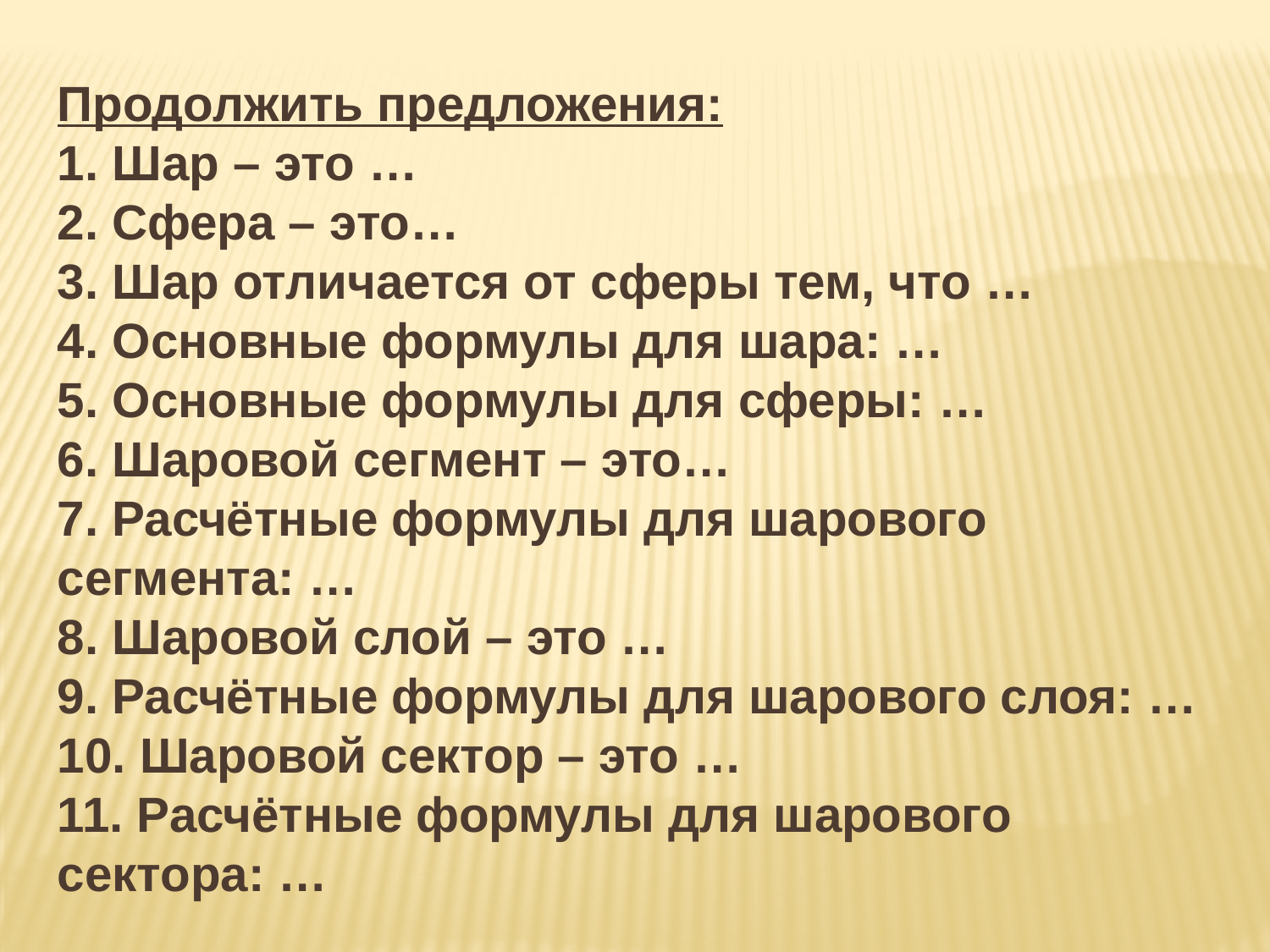

Продолжить предложения:
1. Шар – это …
2. Сфера – это…
3. Шар отличается от сферы тем, что …
4. Основные формулы для шара: …
5. Основные формулы для сферы: …
6. Шаровой сегмент – это…
7. Расчётные формулы для шарового сегмента: …
8. Шаровой слой – это …
9. Расчётные формулы для шарового слоя: …
10. Шаровой сектор – это …
11. Расчётные формулы для шарового сектора: …